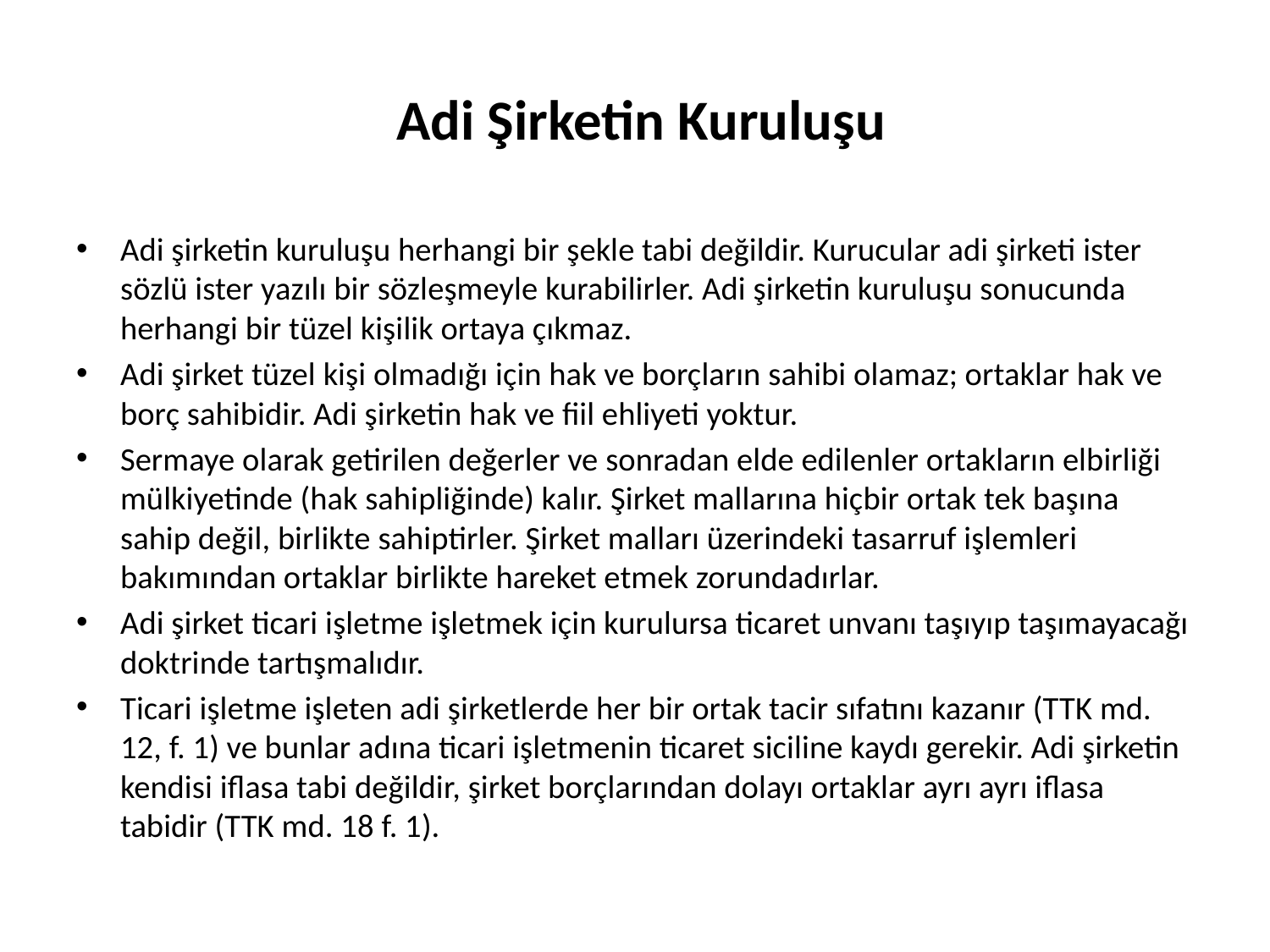

# Adi Şirketin Kuruluşu
Adi şirketin kuruluşu herhangi bir şekle tabi değildir. Kurucular adi şirketi ister sözlü ister yazılı bir sözleşmeyle kurabilirler. Adi şirketin kuruluşu sonucunda herhangi bir tüzel kişilik ortaya çıkmaz.
Adi şirket tüzel kişi olmadığı için hak ve borçların sahibi olamaz; ortaklar hak ve borç sahibidir. Adi şirketin hak ve fiil ehliyeti yoktur.
Sermaye olarak getirilen değerler ve sonradan elde edilenler ortakların elbirliği mülkiyetinde (hak sahipliğinde) kalır. Şirket mallarına hiçbir ortak tek başına sahip değil, birlikte sahiptirler. Şirket malları üzerindeki tasarruf işlemleri bakımından ortaklar birlikte hareket etmek zorundadırlar.
Adi şirket ticari işletme işletmek için kurulursa ticaret unvanı taşıyıp taşımayacağı doktrinde tartışmalıdır.
Ticari işletme işleten adi şirketlerde her bir ortak tacir sıfatını kazanır (TTK md. 12, f. 1) ve bunlar adına ticari işletmenin ticaret siciline kaydı gerekir. Adi şirketin kendisi iflasa tabi değildir, şirket borçlarından dolayı ortaklar ayrı ayrı iflasa tabidir (TTK md. 18 f. 1).